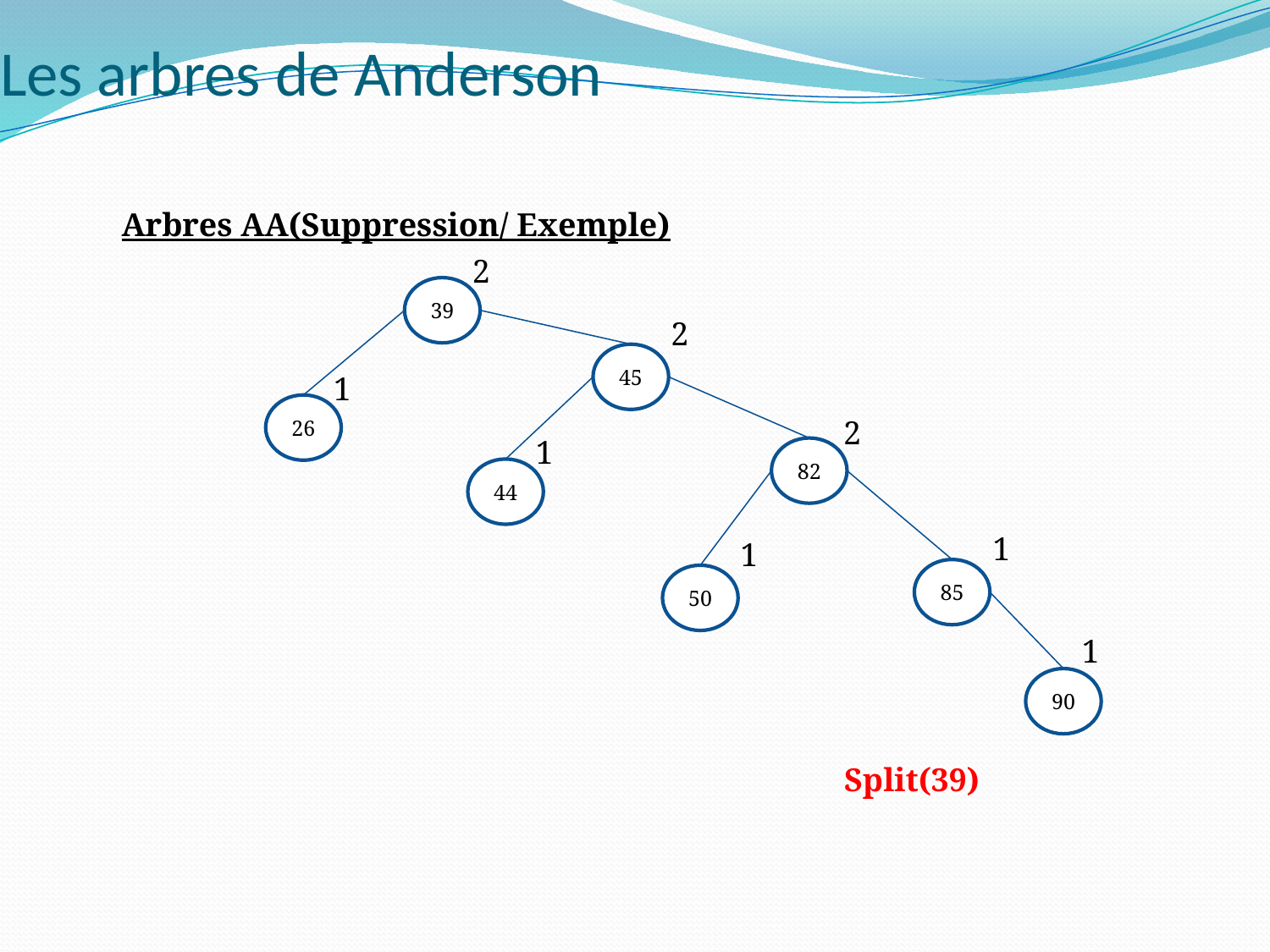

# Les arbres de Anderson

Arbres AA(Suppression/ Exemple)
2
39
2
45
1
26
2
1
82
44
1
1
85
50
1
90
Split(39)